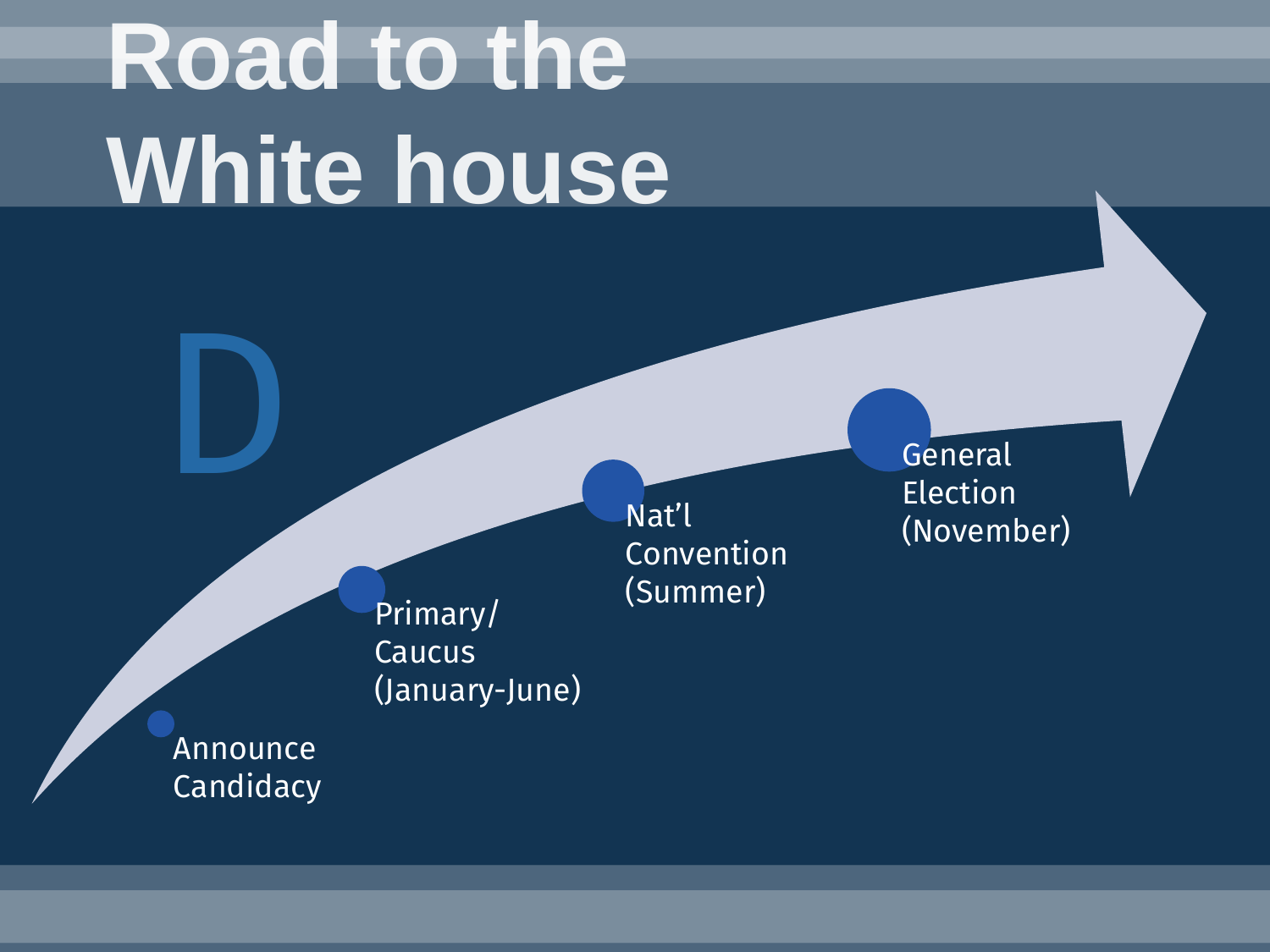

# Road to the White house
Announce Candidacy
Primary/ Caucus  (January-June)
Nat’l Convention (Summer)
General Election (November)
D